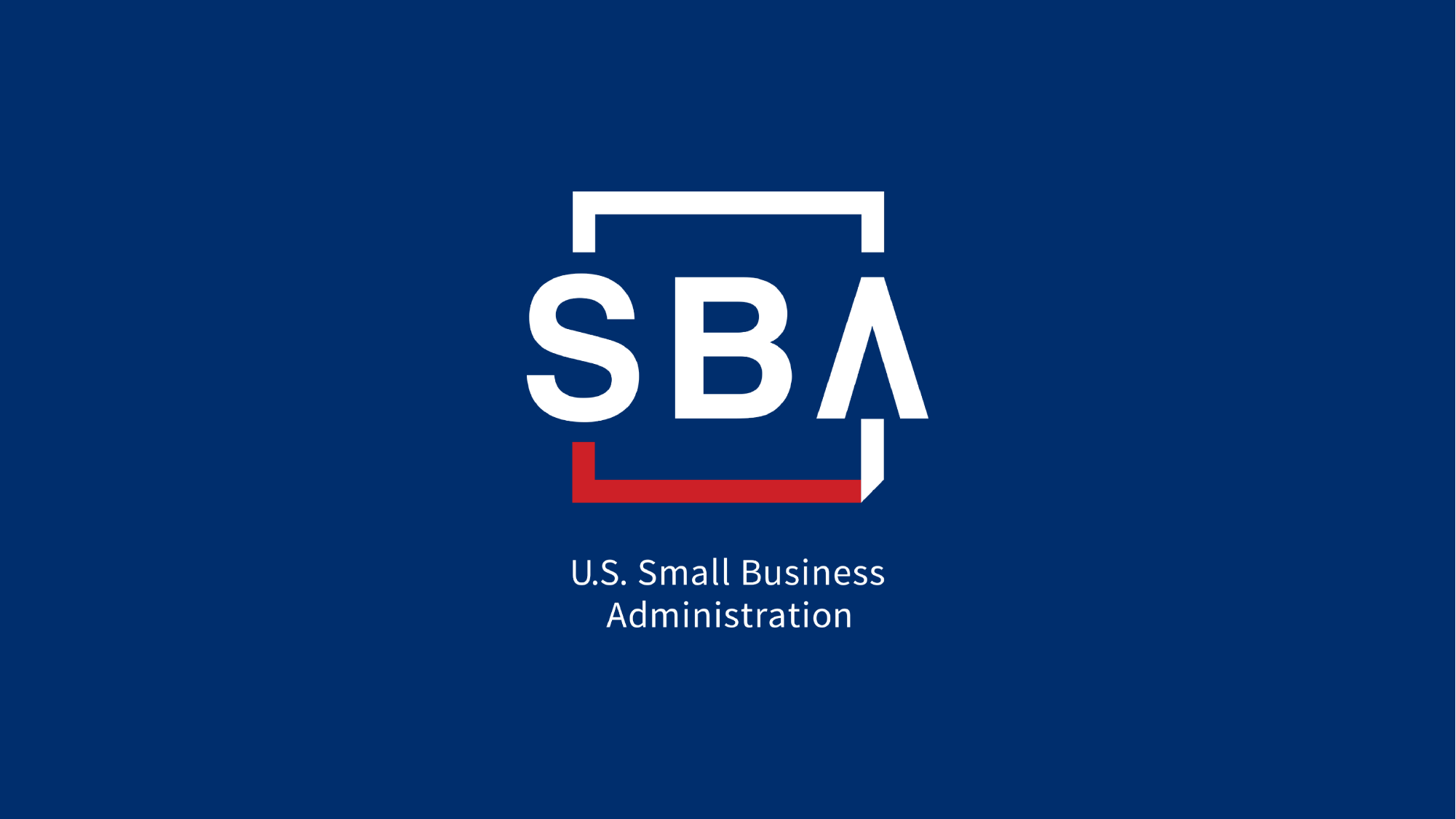

# هيئة المشاريع الصغيرة: هيئة المشاريع الصغيرة في الولايات المتحدة